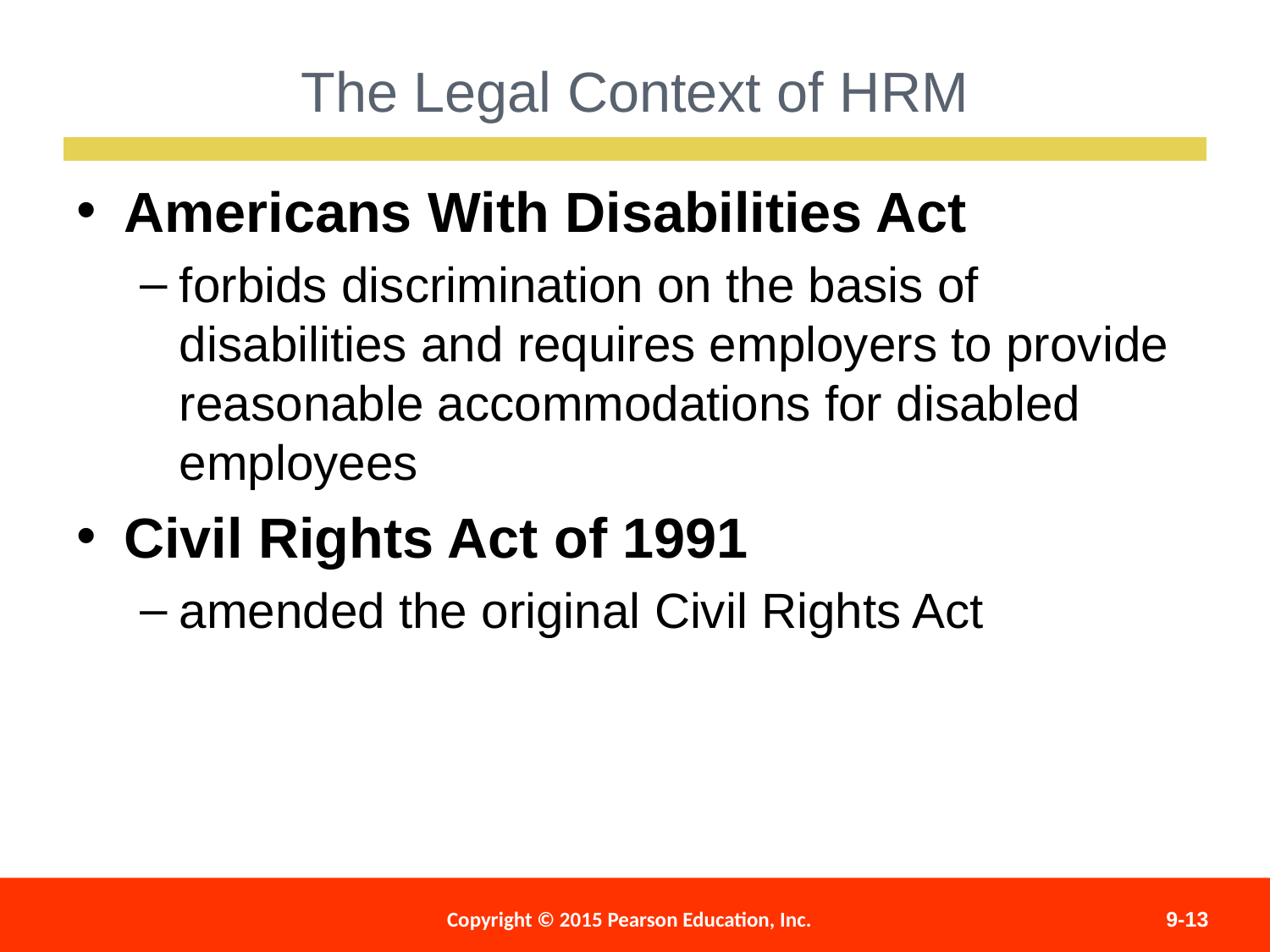

The Legal Context of HRM
Americans With Disabilities Act
forbids discrimination on the basis of disabilities and requires employers to provide reasonable accommodations for disabled employees
Civil Rights Act of 1991
amended the original Civil Rights Act